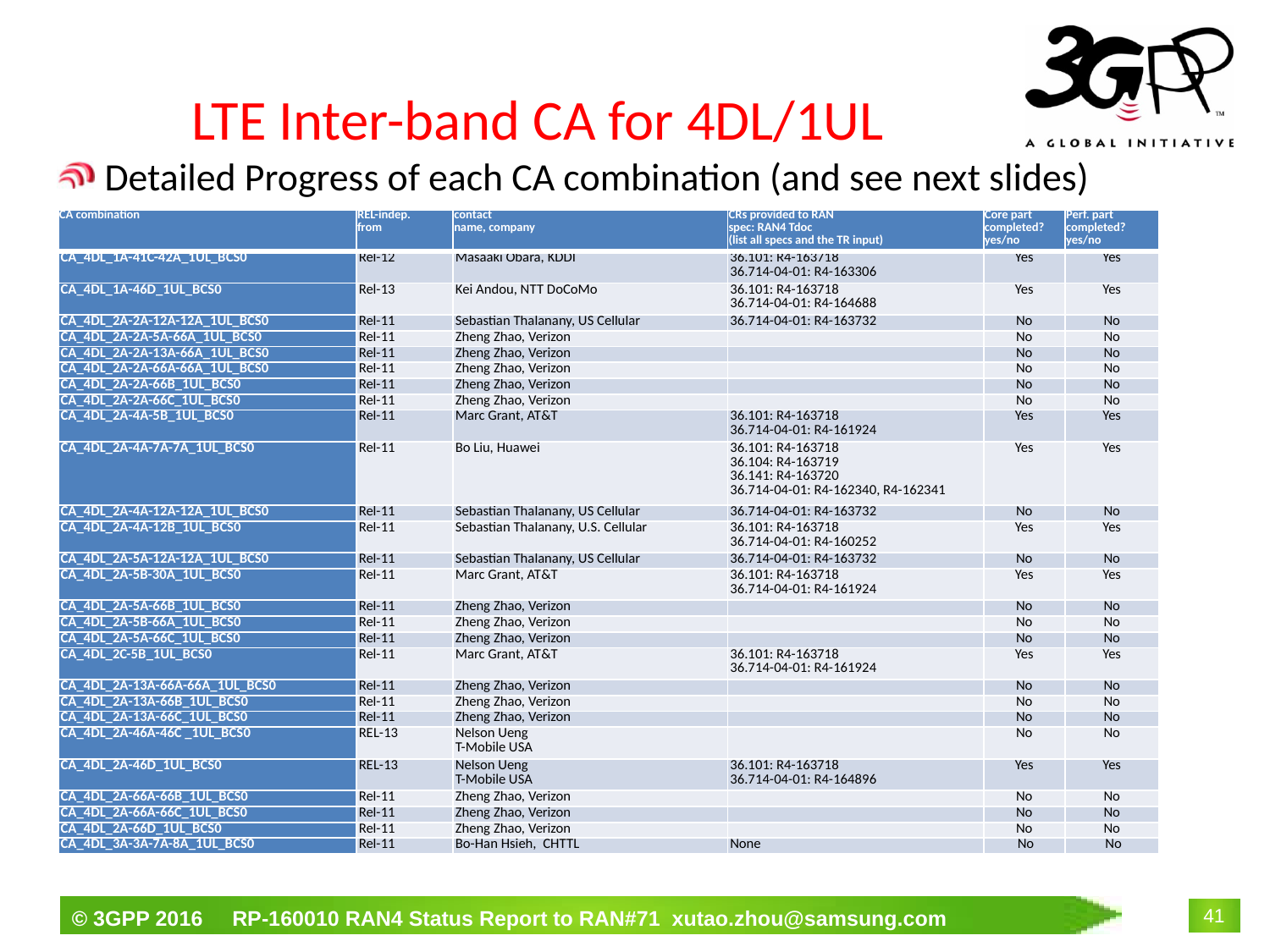

# LTE Inter-band CA for 4DL/1UL
Detailed Progress of each CA combination (and see next slides)
| CA combination | REL-indep. from | contact name, company | CRs provided to RAN spec: RAN4 Tdoc (list all specs and the TR input) | Core part completed? yes/no | Perf. part completed? yes/no |
| --- | --- | --- | --- | --- | --- |
| CA\_4DL\_1A-41C-42A\_1UL\_BCS0 | Rel-12 | Masaaki Obara, KDDI | 36.101: R4-163718 36.714-04-01: R4-163306 | Yes | Yes |
| CA\_4DL\_1A-46D\_1UL\_BCS0 | Rel-13 | Kei Andou, NTT DoCoMo | 36.101: R4-163718 36.714-04-01: R4-164688 | Yes | Yes |
| CA\_4DL\_2A-2A-12A-12A\_1UL\_BCS0 | Rel-11 | Sebastian Thalanany, US Cellular | 36.714-04-01: R4-163732 | No | No |
| CA\_4DL\_2A-2A-5A-66A\_1UL\_BCS0 | Rel-11 | Zheng Zhao, Verizon |  | No | No |
| CA\_4DL\_2A-2A-13A-66A\_1UL\_BCS0 | Rel-11 | Zheng Zhao, Verizon |  | No | No |
| CA\_4DL\_2A-2A-66A-66A\_1UL\_BCS0 | Rel-11 | Zheng Zhao, Verizon |  | No | No |
| CA\_4DL\_2A-2A-66B\_1UL\_BCS0 | Rel-11 | Zheng Zhao, Verizon |  | No | No |
| CA\_4DL\_2A-2A-66C\_1UL\_BCS0 | Rel-11 | Zheng Zhao, Verizon |  | No | No |
| CA\_4DL\_2A-4A-5B\_1UL\_BCS0 | Rel-11 | Marc Grant, AT&T | 36.101: R4-163718 36.714-04-01: R4-161924 | Yes | Yes |
| CA\_4DL\_2A-4A-7A-7A\_1UL\_BCS0 | Rel-11 | Bo Liu, Huawei | 36.101: R4-163718 36.104: R4-163719 36.141: R4-163720 36.714-04-01: R4-162340, R4-162341 | Yes | Yes |
| CA\_4DL\_2A-4A-12A-12A\_1UL\_BCS0 | Rel-11 | Sebastian Thalanany, US Cellular | 36.714-04-01: R4-163732 | No | No |
| CA\_4DL\_2A-4A-12B\_1UL\_BCS0 | Rel-11 | Sebastian Thalanany, U.S. Cellular | 36.101: R4-163718 36.714-04-01: R4-160252 | Yes | Yes |
| CA\_4DL\_2A-5A-12A-12A\_1UL\_BCS0 | Rel-11 | Sebastian Thalanany, US Cellular | 36.714-04-01: R4-163732 | No | No |
| CA\_4DL\_2A-5B-30A\_1UL\_BCS0 | Rel-11 | Marc Grant, AT&T | 36.101: R4-163718 36.714-04-01: R4-161924 | Yes | Yes |
| CA\_4DL\_2A-5A-66B\_1UL\_BCS0 | Rel-11 | Zheng Zhao, Verizon |  | No | No |
| CA\_4DL\_2A-5B-66A\_1UL\_BCS0 | Rel-11 | Zheng Zhao, Verizon |  | No | No |
| CA\_4DL\_2A-5A-66C\_1UL\_BCS0 | Rel-11 | Zheng Zhao, Verizon |  | No | No |
| CA\_4DL\_2C-5B\_1UL\_BCS0 | Rel-11 | Marc Grant, AT&T | 36.101: R4-163718 36.714-04-01: R4-161924 | Yes | Yes |
| CA\_4DL\_2A-13A-66A-66A\_1UL\_BCS0 | Rel-11 | Zheng Zhao, Verizon |  | No | No |
| CA\_4DL\_2A-13A-66B\_1UL\_BCS0 | Rel-11 | Zheng Zhao, Verizon |  | No | No |
| CA\_4DL\_2A-13A-66C\_1UL\_BCS0 | Rel-11 | Zheng Zhao, Verizon |  | No | No |
| CA\_4DL\_2A-46A-46C \_1UL\_BCS0 | REL-13 | Nelson Ueng T-Mobile USA |  | No | No |
| CA\_4DL\_2A-46D\_1UL\_BCS0 | REL-13 | Nelson Ueng T-Mobile USA | 36.101: R4-163718 36.714-04-01: R4-164896 | Yes | Yes |
| CA\_4DL\_2A-66A-66B\_1UL\_BCS0 | Rel-11 | Zheng Zhao, Verizon |  | No | No |
| CA\_4DL\_2A-66A-66C\_1UL\_BCS0 | Rel-11 | Zheng Zhao, Verizon |  | No | No |
| CA\_4DL\_2A-66D\_1UL\_BCS0 | Rel-11 | Zheng Zhao, Verizon |  | No | No |
| CA\_4DL\_3A-3A-7A-8A\_1UL\_BCS0 | Rel-11 | Bo-Han Hsieh, CHTTL | None | No | No |